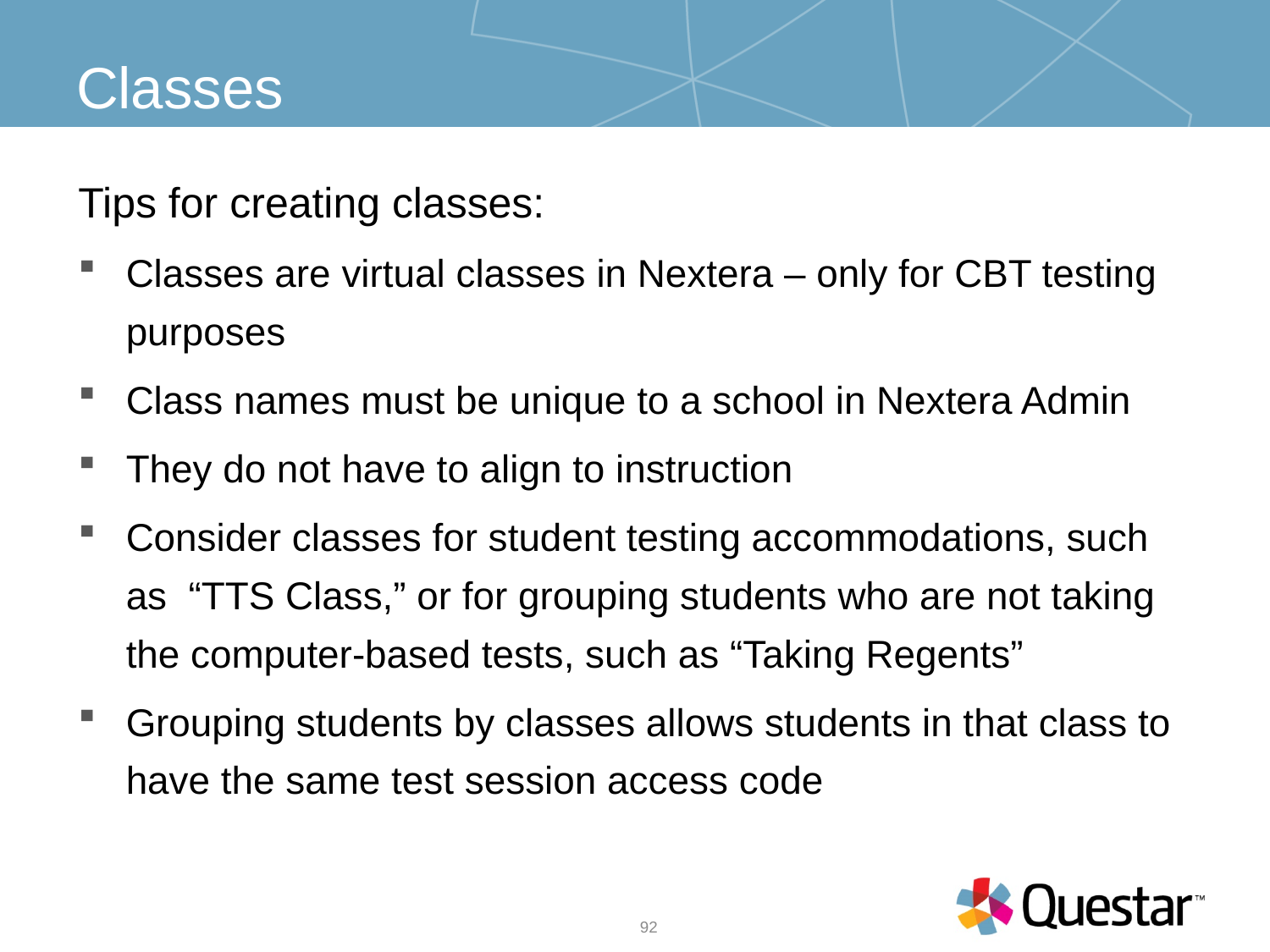

# Classes
Tips for creating classes:
Classes are virtual classes in Nextera – only for CBT testing purposes
Class names must be unique to a school in Nextera Admin
They do not have to align to instruction
Consider classes for student testing accommodations, such as  “TTS Class,” or for grouping students who are not taking the computer-based tests, such as “Taking Regents”
Grouping students by classes allows students in that class to have the same test session access code

92